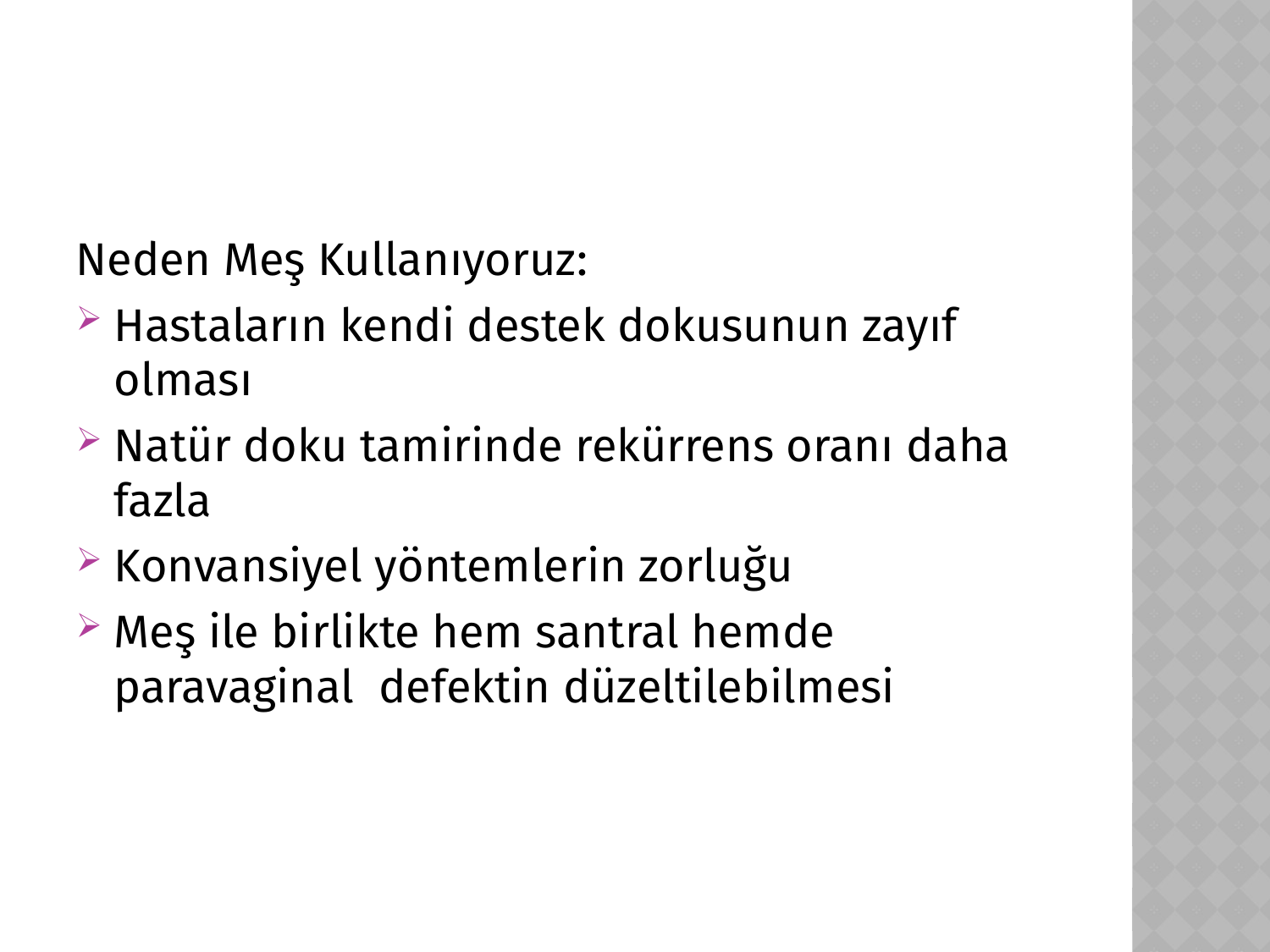

Neden Meş Kullanıyoruz:
Hastaların kendi destek dokusunun zayıf olması
Natür doku tamirinde rekürrens oranı daha fazla
Konvansiyel yöntemlerin zorluğu
Meş ile birlikte hem santral hemde paravaginal  defektin düzeltilebilmesi